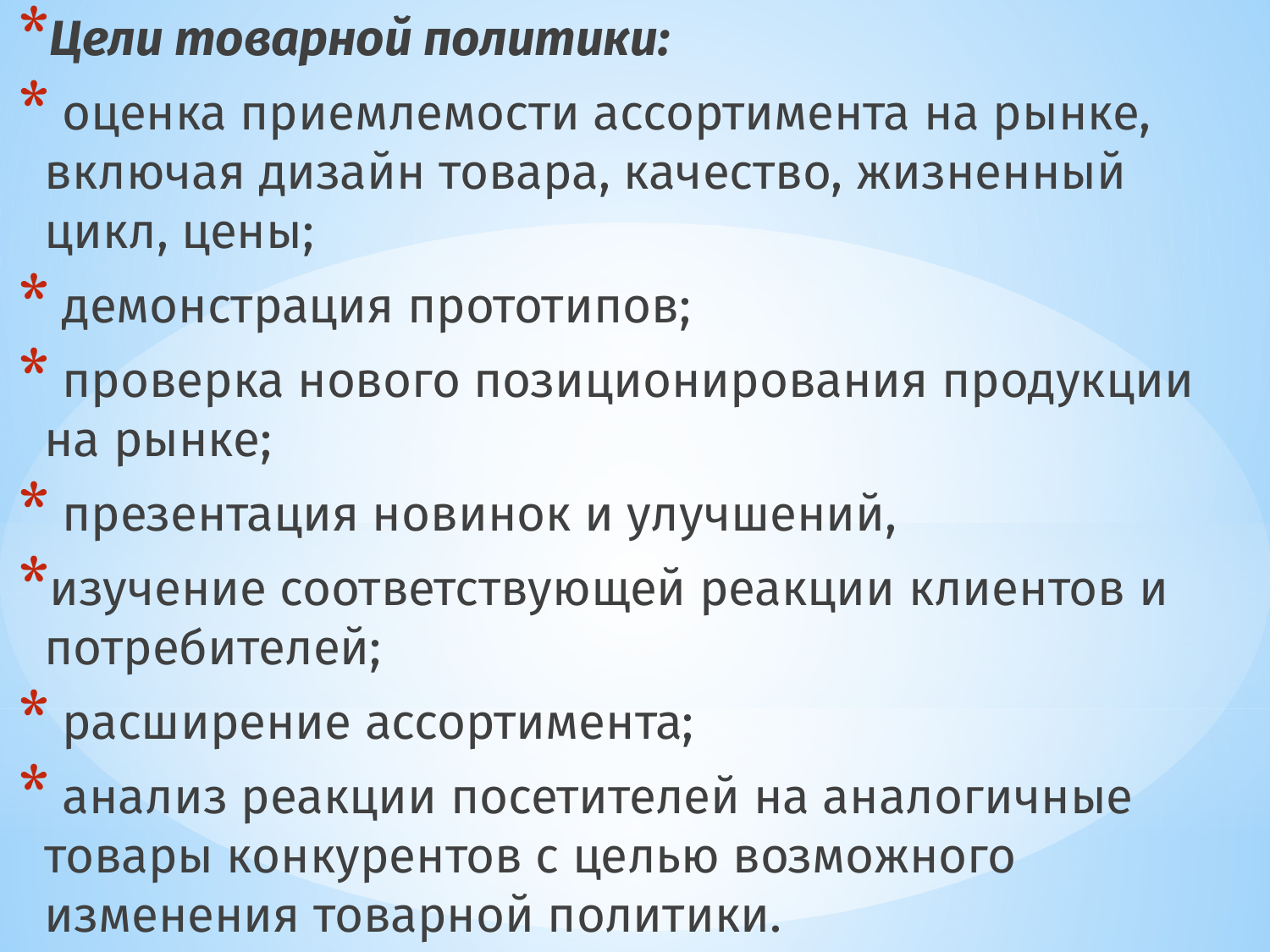

Цели товарной политики:
 оценка приемлемости ассортимента на рынке, включая дизайн товара, качество, жизненный цикл, цены;
 демонстрация прототипов;
 проверка нового позиционирования продукции на рынке;
 презентация новинок и улучшений,
изучение соответствующей реакции клиентов и потребителей;
 расширение ассортимента;
 анализ реакции посетителей на аналогичные товары конкурентов с целью возможного изменения товарной политики.
#